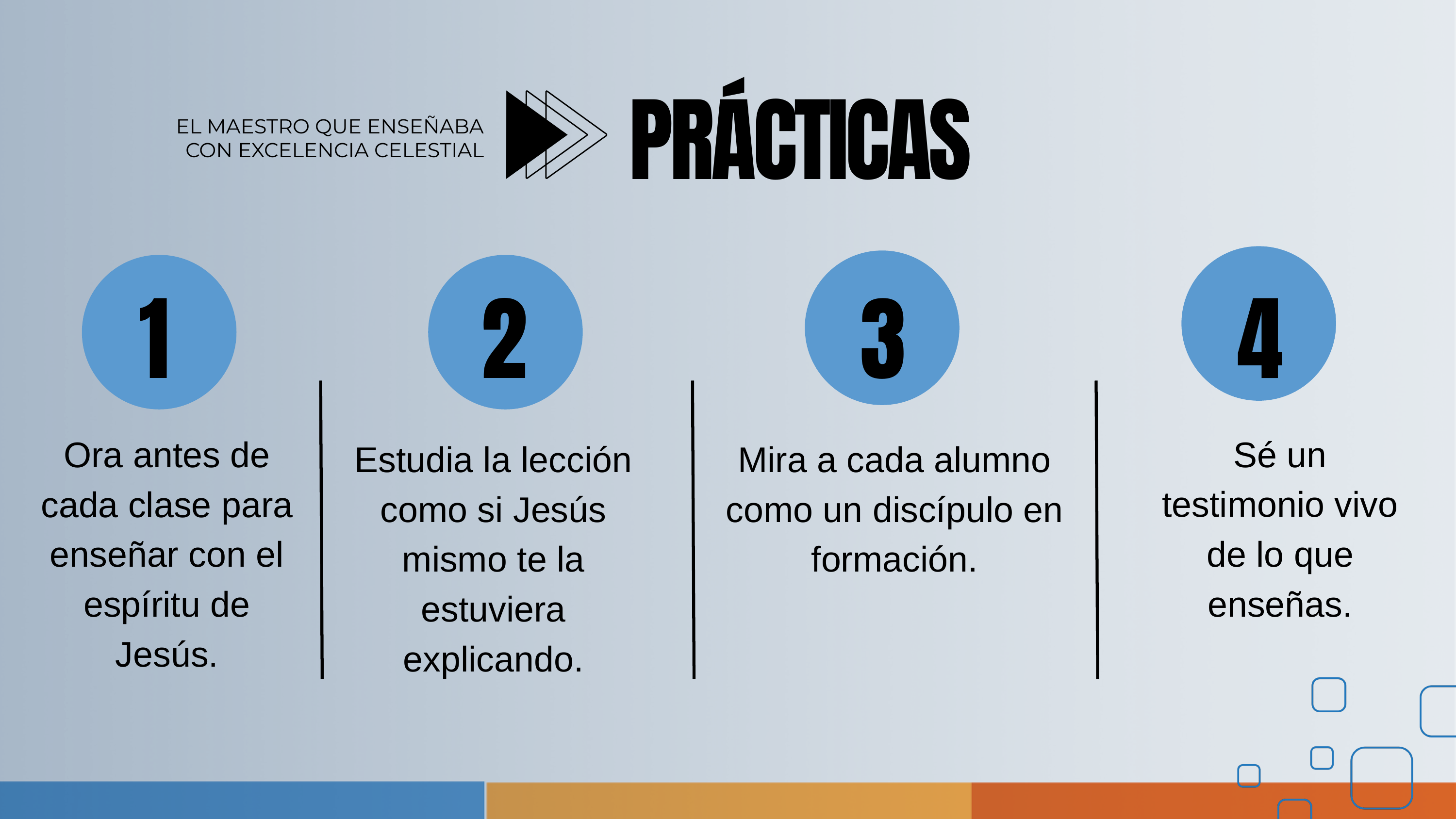

PRÁCTICAS

EL MAESTRO QUE ENSEÑABA CON EXCELENCIA CELESTIAL

1
2
3
4

Ora antes de cada clase para enseñar con el espíritu de Jesús.
Sé un testimonio vivo de lo que enseñas.
Estudia la lección como si Jesús mismo te la estuviera explicando.
Mira a cada alumno como un discípulo en formación.